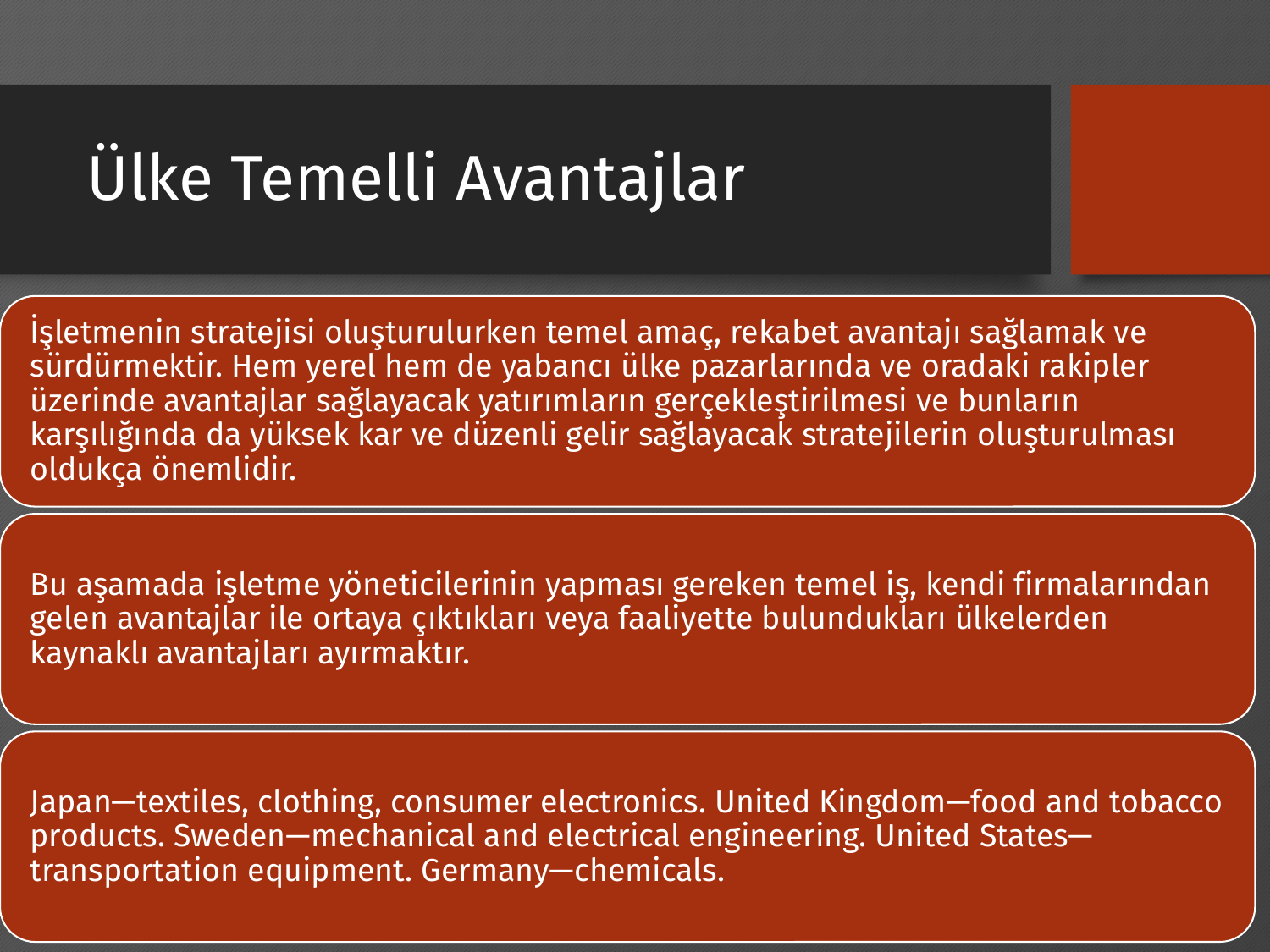

# Ülke Temelli Avantajlar
İşletmenin stratejisi oluşturulurken temel amaç, rekabet avantajı sağlamak ve sürdürmektir. Hem yerel hem de yabancı ülke pazarlarında ve oradaki rakipler üzerinde avantajlar sağlayacak yatırımların gerçekleştirilmesi ve bunların karşılığında da yüksek kar ve düzenli gelir sağlayacak stratejilerin oluşturulması oldukça önemlidir.
Bu aşamada işletme yöneticilerinin yapması gereken temel iş, kendi firmalarından gelen avantajlar ile ortaya çıktıkları veya faaliyette bulundukları ülkelerden kaynaklı avantajları ayırmaktır.
Japan—textiles, clothing, consumer electronics. United Kingdom—food and tobacco products. Sweden—mechanical and electrical engineering. United States—transportation equipment. Germany—chemicals.